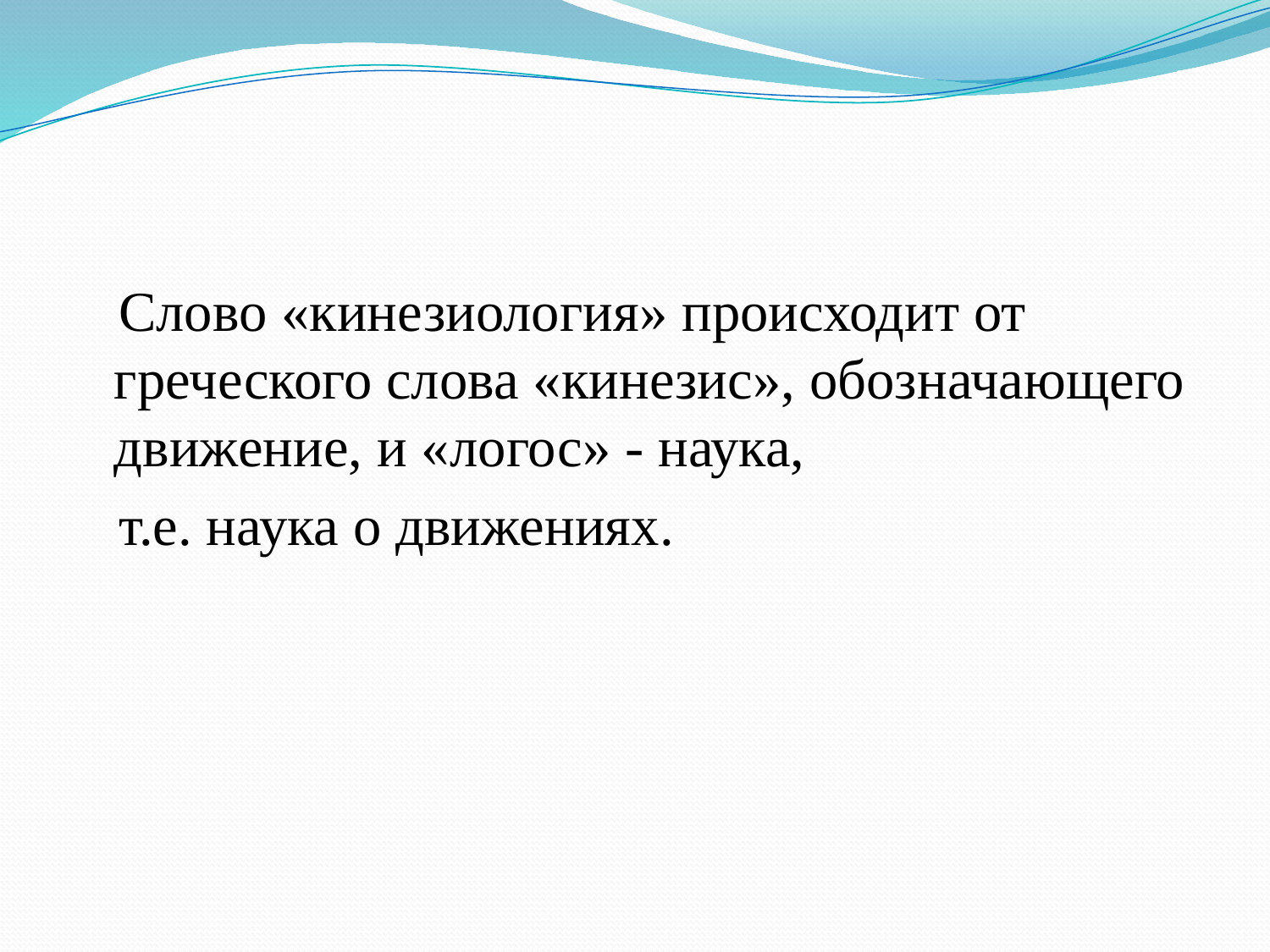

Слово «кинезиология» происходит от греческого слова «кинезис», обозначающего движение, и «логос» - наука,
   т.е. наука о движениях.